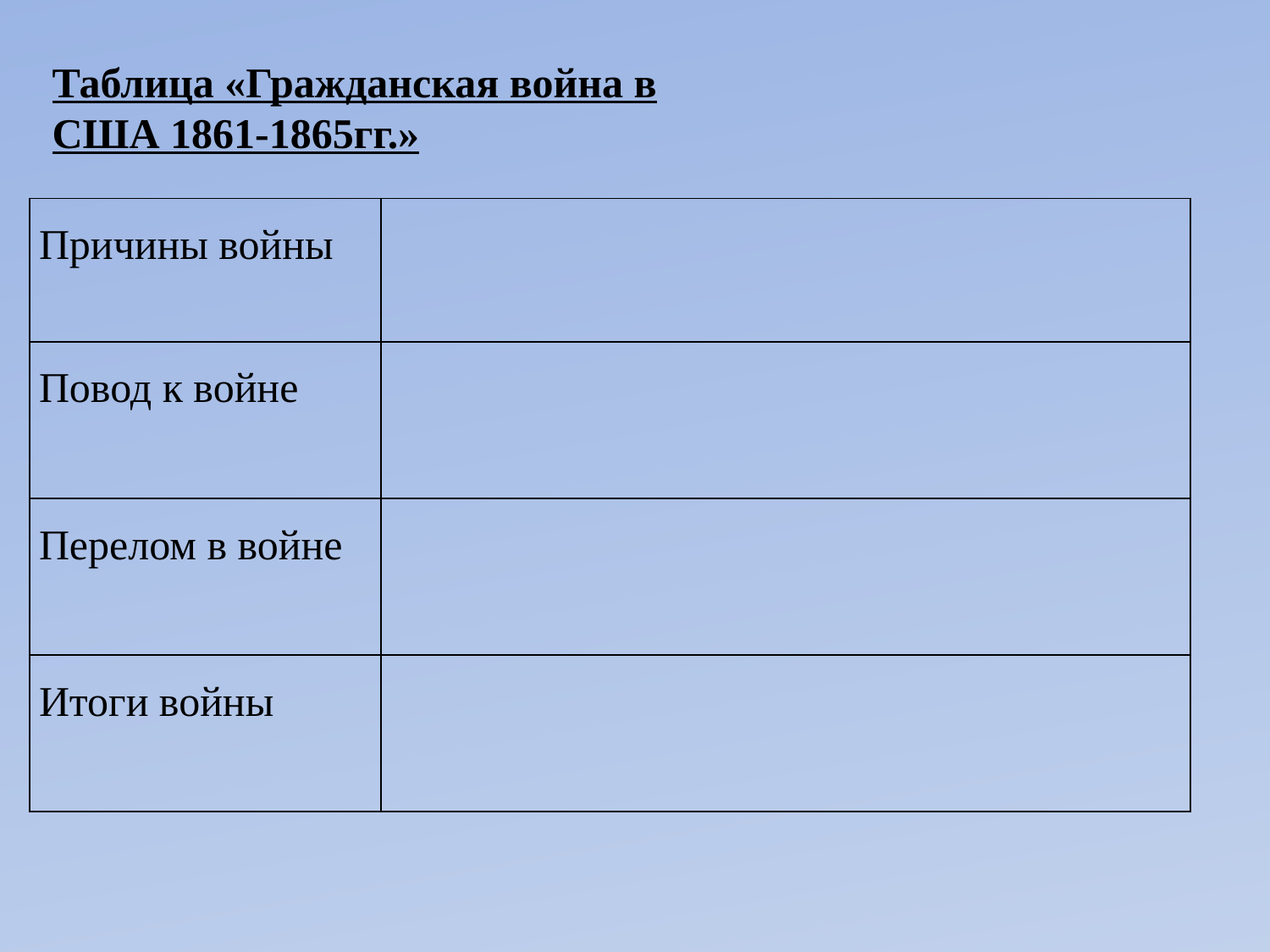

Таблица «Гражданская война в США 1861-1865гг.»
| Причины войны |  |
| --- | --- |
| Повод к войне |  |
| Перелом в войне |  |
| Итоги войны |  |